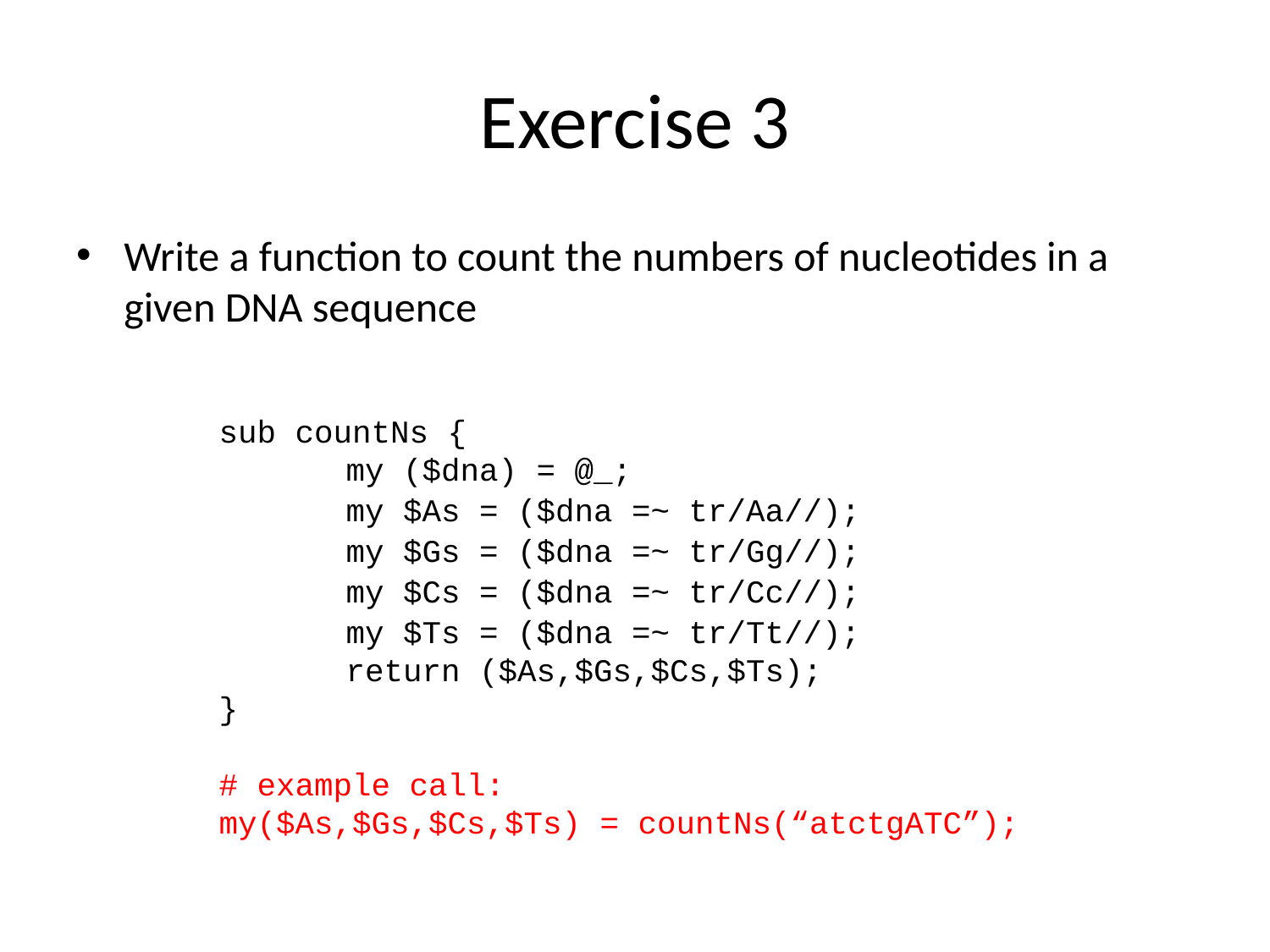

# Exercise 3
Write a function to count the numbers of nucleotides in a given DNA sequence
sub countNs {
	my ($dna) = @_;
	my $As = ($dna =~ tr/Aa//);
	my $Gs = ($dna =~ tr/Gg//);
	my $Cs = ($dna =~ tr/Cc//);
	my $Ts = ($dna =~ tr/Tt//);
	return ($As,$Gs,$Cs,$Ts);
}

# example call:
my($As,$Gs,$Cs,$Ts) = countNs(“atctgATC”);